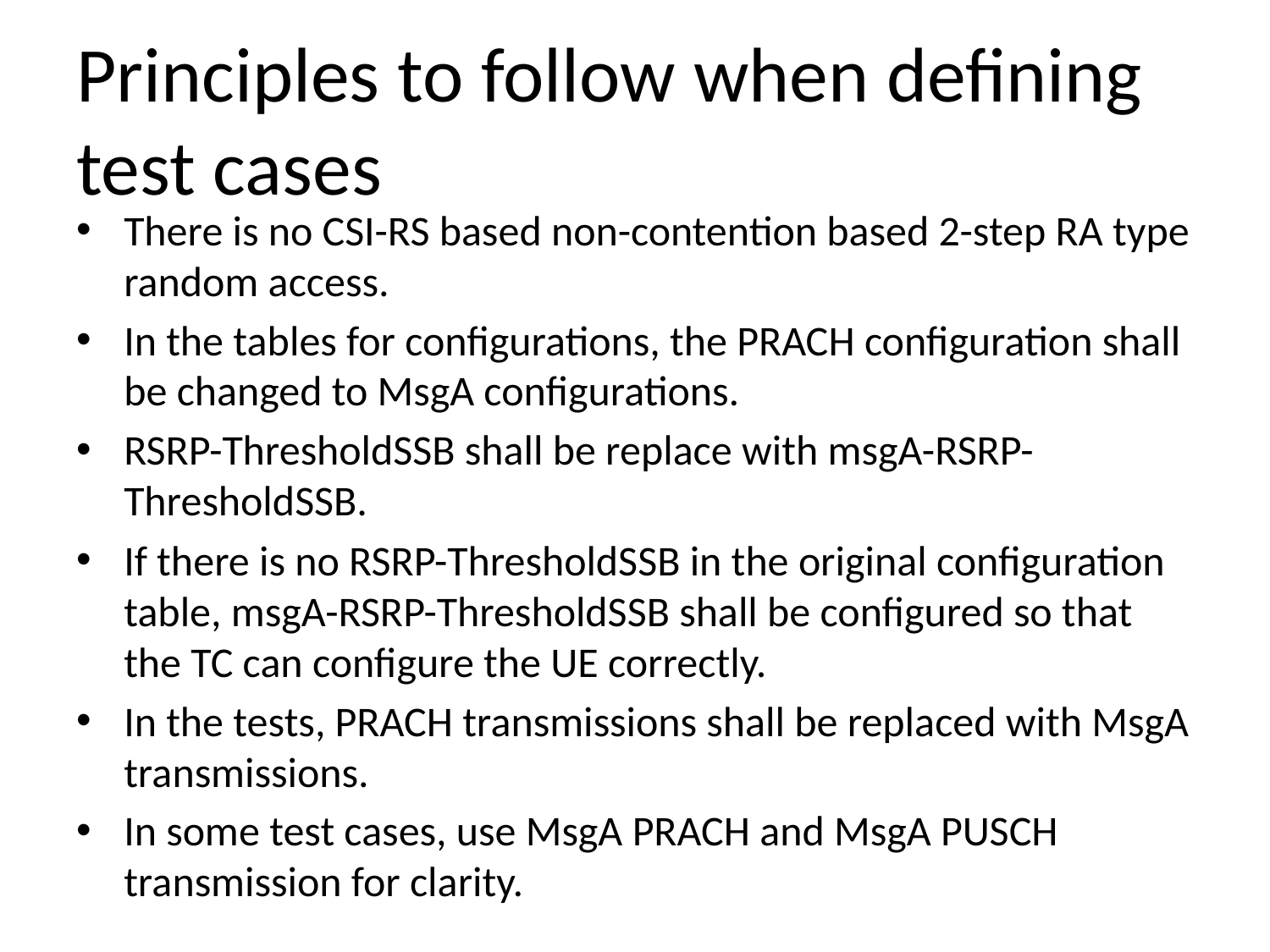

# Principles to follow when defining test cases
There is no CSI-RS based non-contention based 2-step RA type random access.
In the tables for configurations, the PRACH configuration shall be changed to MsgA configurations.
RSRP-ThresholdSSB shall be replace with msgA-RSRP-ThresholdSSB.
If there is no RSRP-ThresholdSSB in the original configuration table, msgA-RSRP-ThresholdSSB shall be configured so that the TC can configure the UE correctly.
In the tests, PRACH transmissions shall be replaced with MsgA transmissions.
In some test cases, use MsgA PRACH and MsgA PUSCH transmission for clarity.